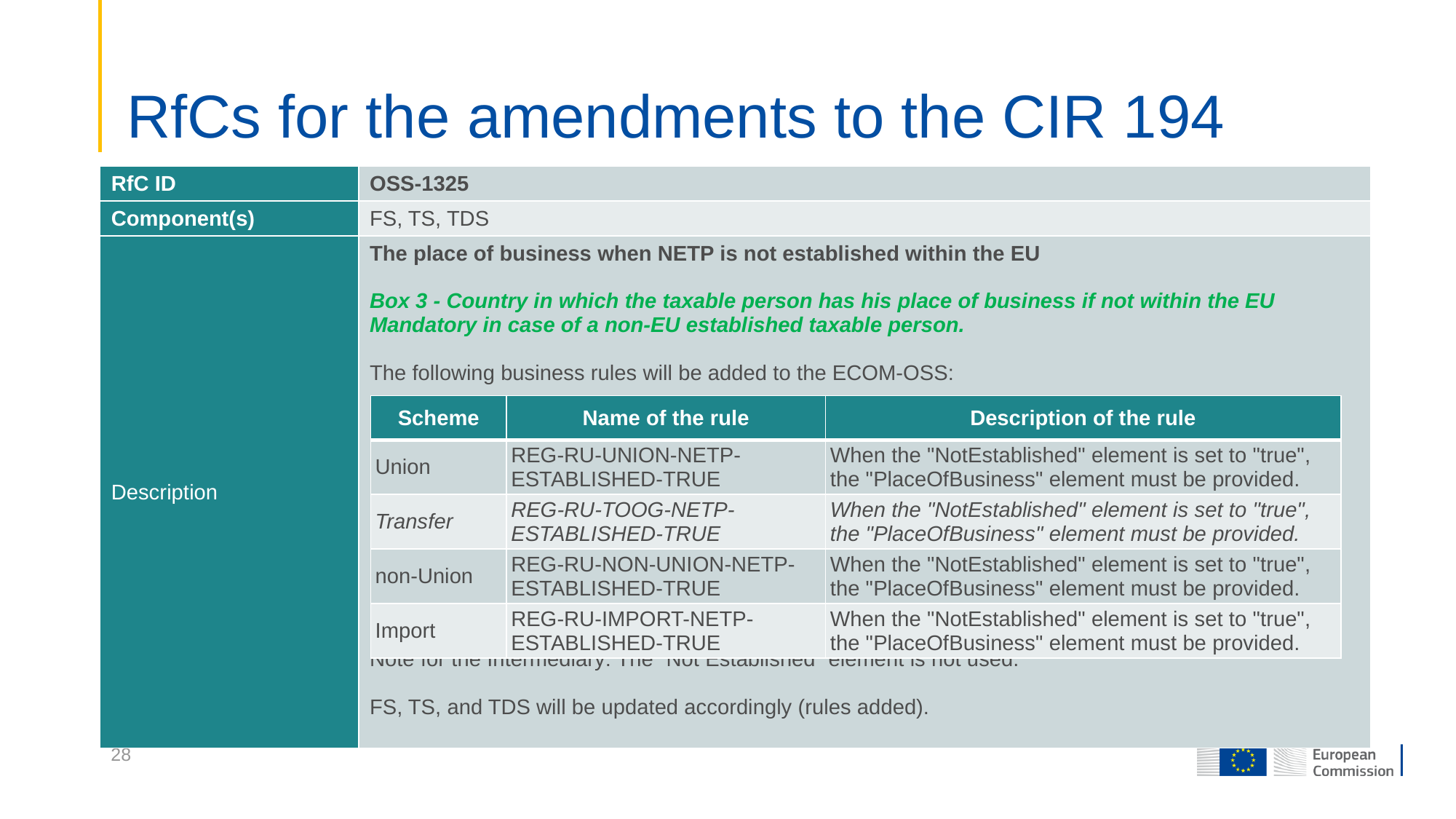

# RfCs for the amendments to the CIR 194
| RfC ID | OSS-1325 |
| --- | --- |
| Component(s) | FS, TS, TDS |
| Description | The place of business when NETP is not established within the EU Box 3 - Country in which the taxable person has his place of business if not within the EU Mandatory in case of a non-EU established taxable person. The following business rules will be added to the ECOM-OSS: Note for the Intermediary: The “Not Established” element is not used. FS, TS, and TDS will be updated accordingly (rules added). |
| Scheme | Name of the rule | Description of the rule |
| --- | --- | --- |
| Union | REG-RU-UNION-NETP-ESTABLISHED-TRUE | When the "NotEstablished" element is set to "true", the "PlaceOfBusiness" element must be provided. |
| Transfer | REG-RU-TOOG-NETP-ESTABLISHED-TRUE | When the "NotEstablished" element is set to "true", the "PlaceOfBusiness" element must be provided. |
| non-Union | REG-RU-NON-UNION-NETP-ESTABLISHED-TRUE | When the "NotEstablished" element is set to "true", the "PlaceOfBusiness" element must be provided. |
| Import | REG-RU-IMPORT-NETP-ESTABLISHED-TRUE | When the "NotEstablished" element is set to "true", the "PlaceOfBusiness" element must be provided. |
28